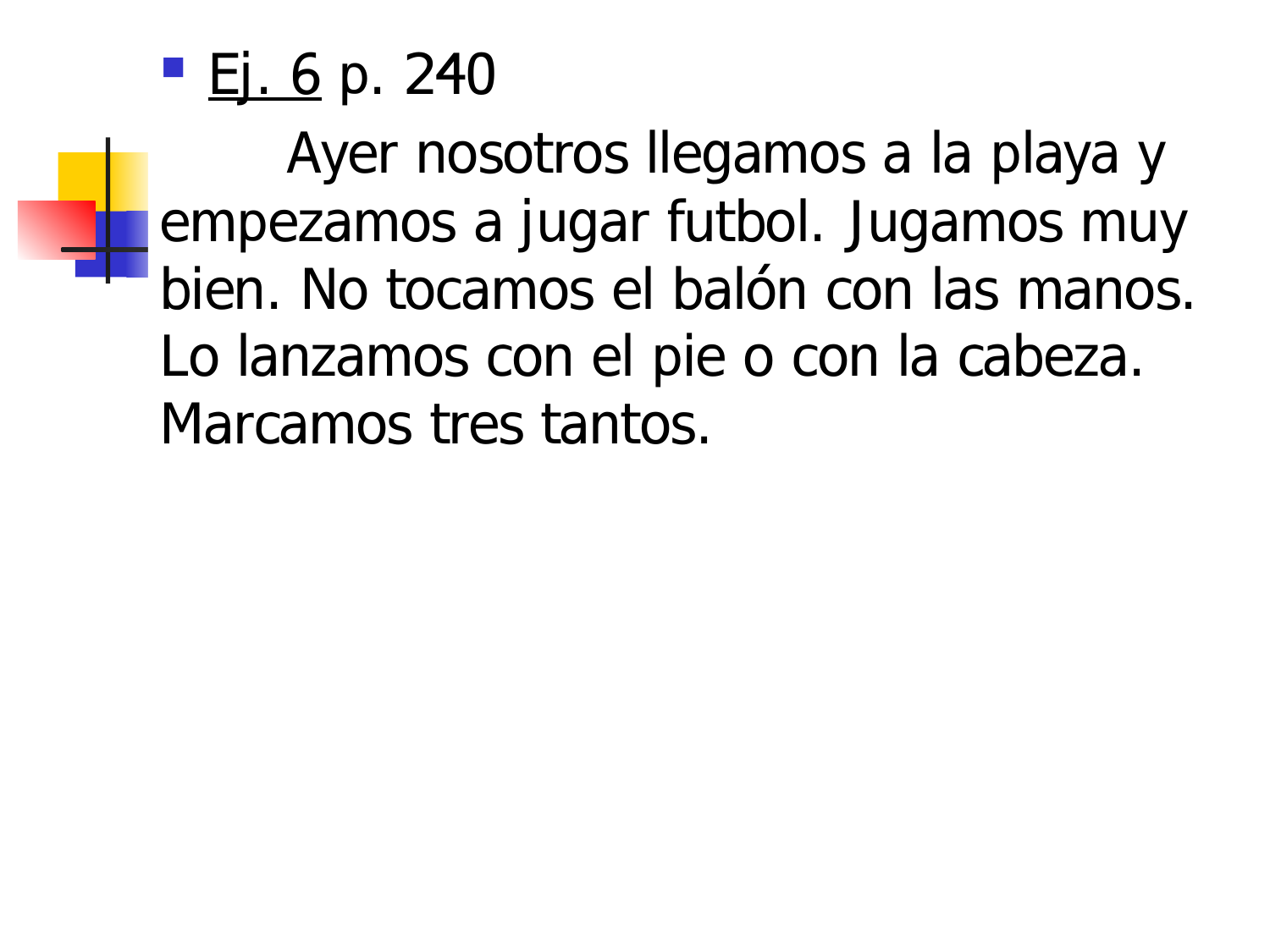

Ej. 6 p. 240
	Ayer nosotros llegamos a la playa y empezamos a jugar futbol. Jugamos muy bien. No tocamos el balón con las manos. Lo lanzamos con el pie o con la cabeza. Marcamos tres tantos.